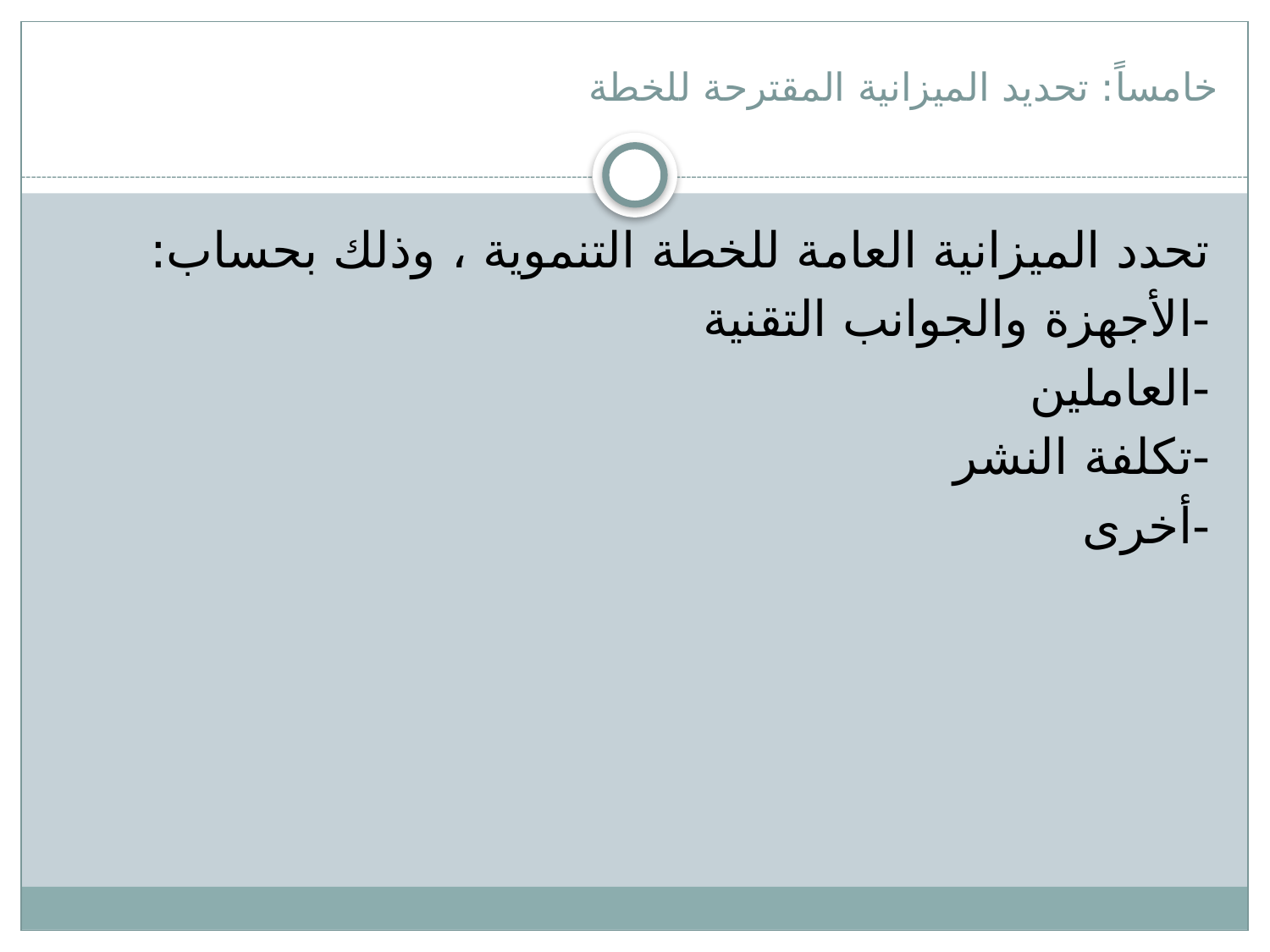

# خامساً: تحديد الميزانية المقترحة للخطة
تحدد الميزانية العامة للخطة التنموية ، وذلك بحساب:
-الأجهزة والجوانب التقنية
-العاملين
-تكلفة النشر
-أخرى